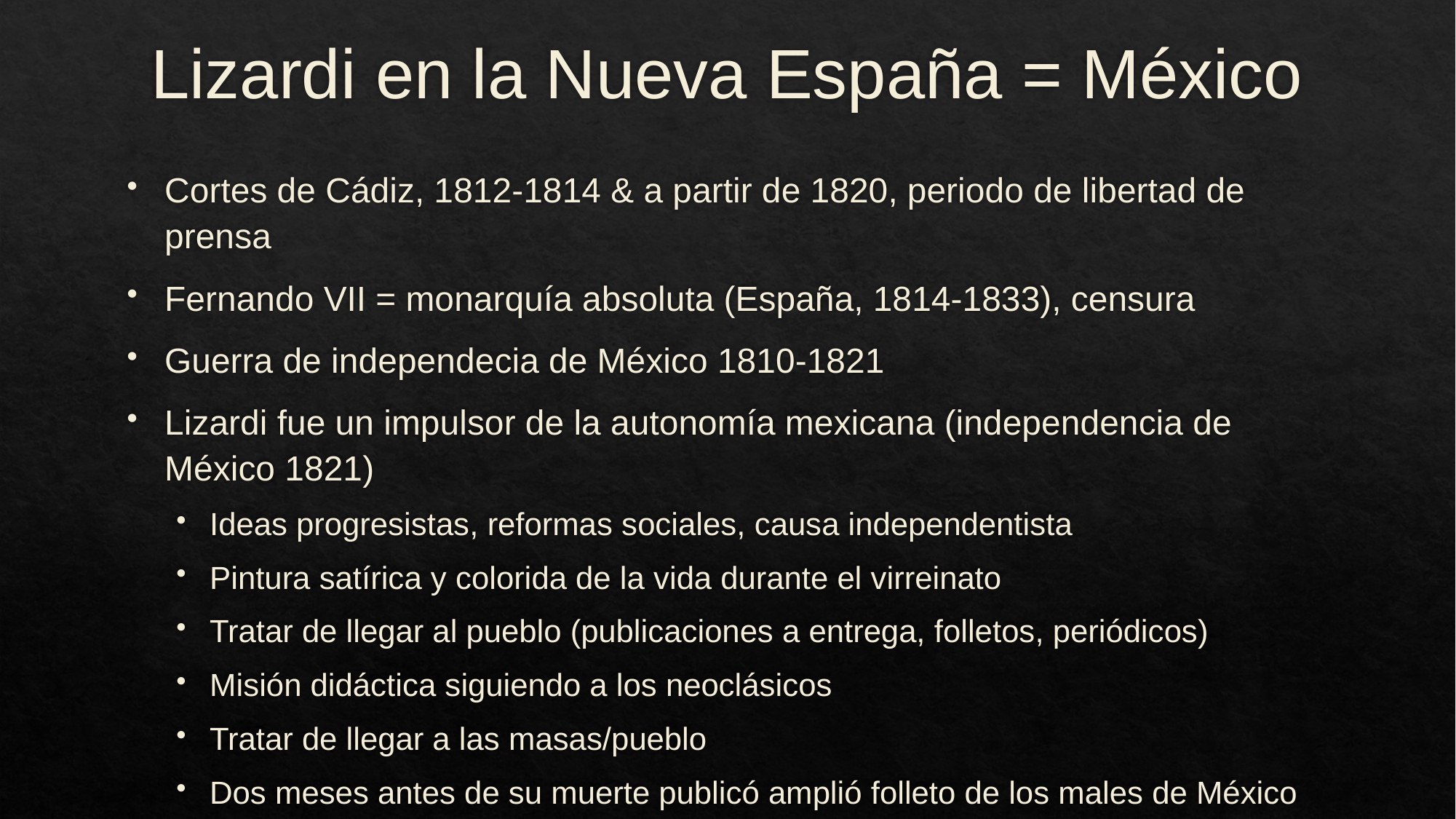

# Lizardi en la Nueva España = México
Cortes de Cádiz, 1812-1814 & a partir de 1820, periodo de libertad de prensa
Fernando VII = monarquía absoluta (España, 1814-1833), censura
Guerra de independecia de México 1810-1821
Lizardi fue un impulsor de la autonomía mexicana (independencia de México 1821)
Ideas progresistas, reformas sociales, causa independentista
Pintura satírica y colorida de la vida durante el virreinato
Tratar de llegar al pueblo (publicaciones a entrega, folletos, periódicos)
Misión didáctica siguiendo a los neoclásicos
Tratar de llegar a las masas/pueblo
Dos meses antes de su muerte publicó amplió folleto de los males de México